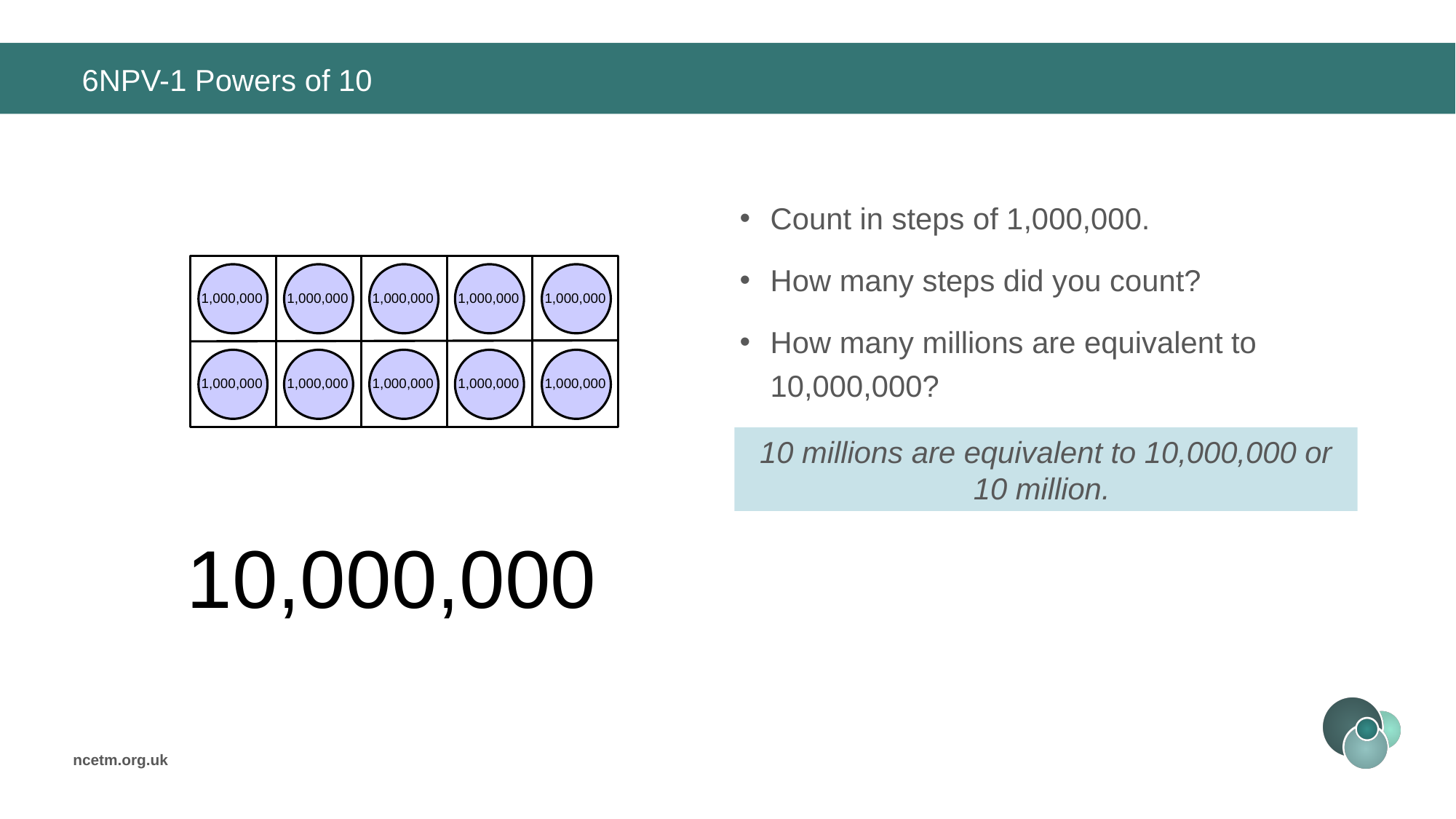

# 6NPV-1 Powers of 10

Count in steps of 1,000,000.
How many steps did you count?
How many millions are equivalent to 10,000,000?

1,000,000

1,000,000

1,000,000

1,000,000

1,000,000

1,000,000

1,000,000

1,000,000

1,000,000

1,000,000
10 millions are equivalent to 10,000,000 or 10 million.
10,000,000